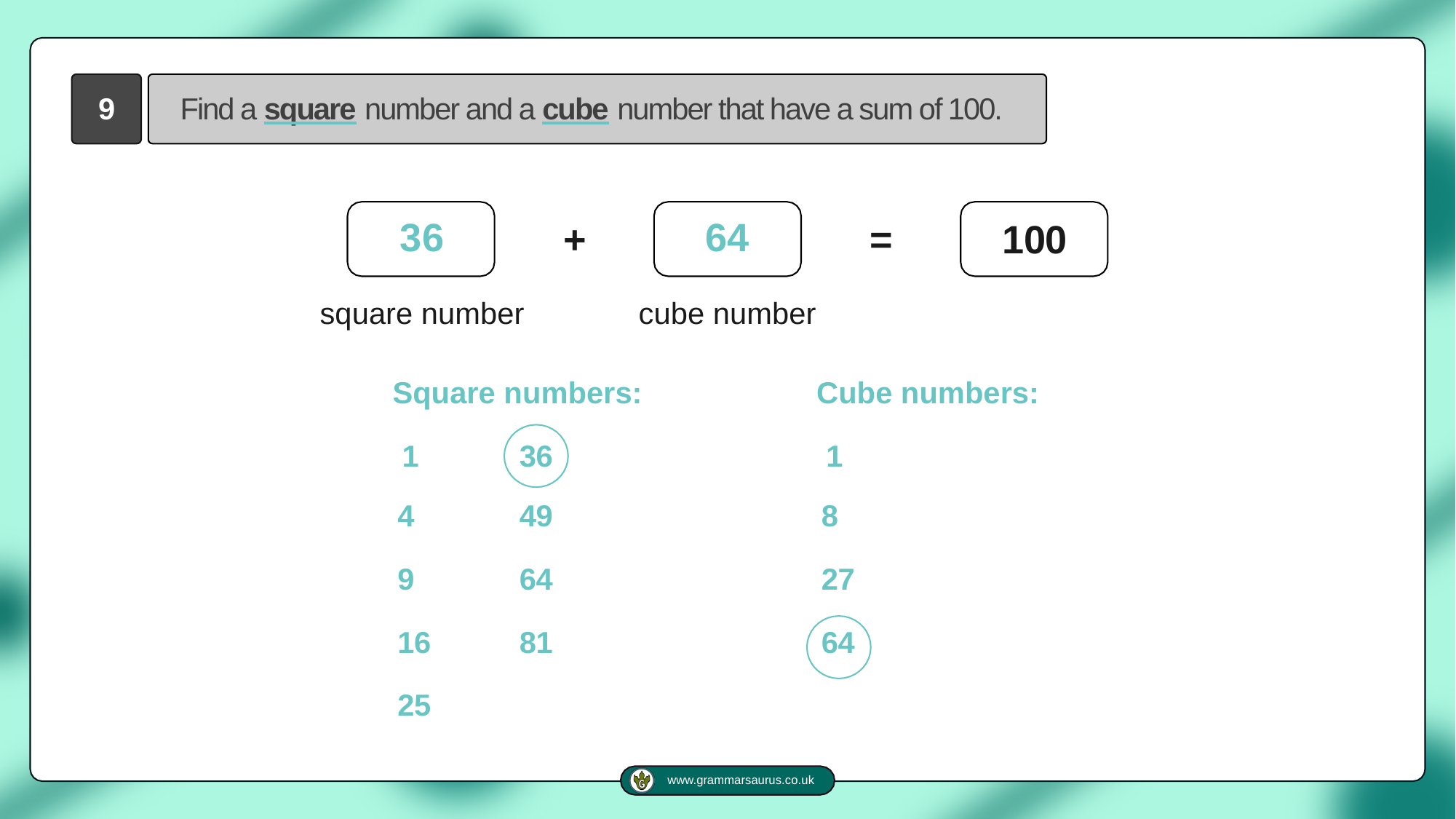

Find a square number and a cube number that have a sum of 100.
9

36
square number
64
cube number
+
=
100
Square numbers:
Cube numbers:

| 1 | 36 | 1 |
| --- | --- | --- |
| 4 | 49 | 8 |
| 9 | 64 | 27 |
| 16 | 81 | 64 |
| 25 |  |  |

www.grammarsaurus.co.uk